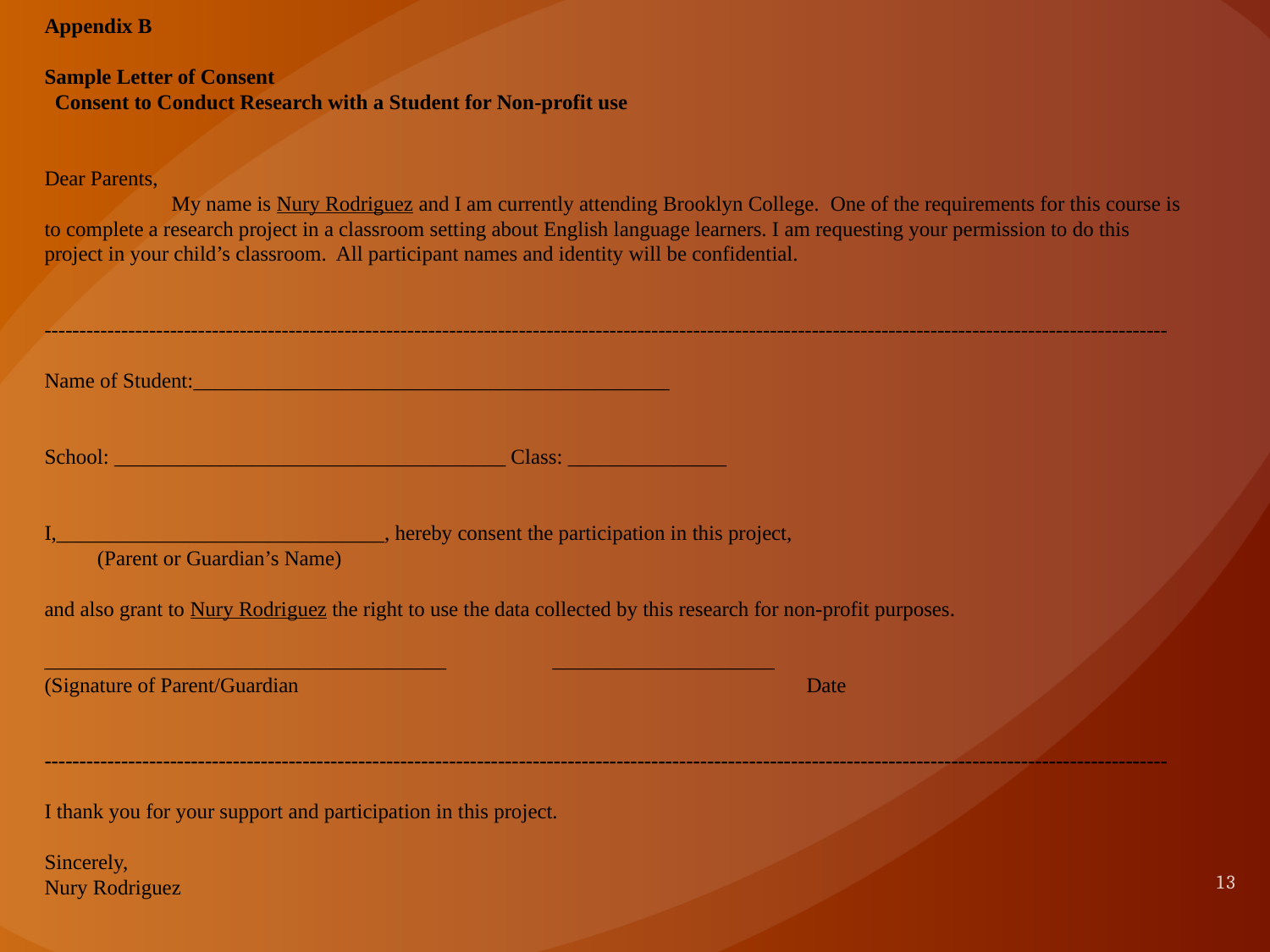

# Appendix B   Sample Letter of Consent   Consent to Conduct Research with a Student for Non-profit use     Dear Parents, My name is Nury Rodriguez and I am currently attending Brooklyn College.  One of the requirements for this course is to complete a research project in a classroom setting about English language learners. I am requesting your permission to do this project in your child’s classroom.  All participant names and identity will be confidential.     -----------------------------------------------------------------------------------------------------------------------------------------------------------------   Name of Student:_____________________________________________     School: _____________________________________ Class: _______________     I,_______________________________, hereby consent the participation in this project, (Parent or Guardian’s Name)   and also grant to Nury Rodriguez the right to use the data collected by this research for non-profit purposes. ______________________________________	_____________________ (Signature of Parent/Guardian				Date     -----------------------------------------------------------------------------------------------------------------------------------------------------------------   I thank you for your support and participation in this project.   Sincerely, Nury Rodriguez
13